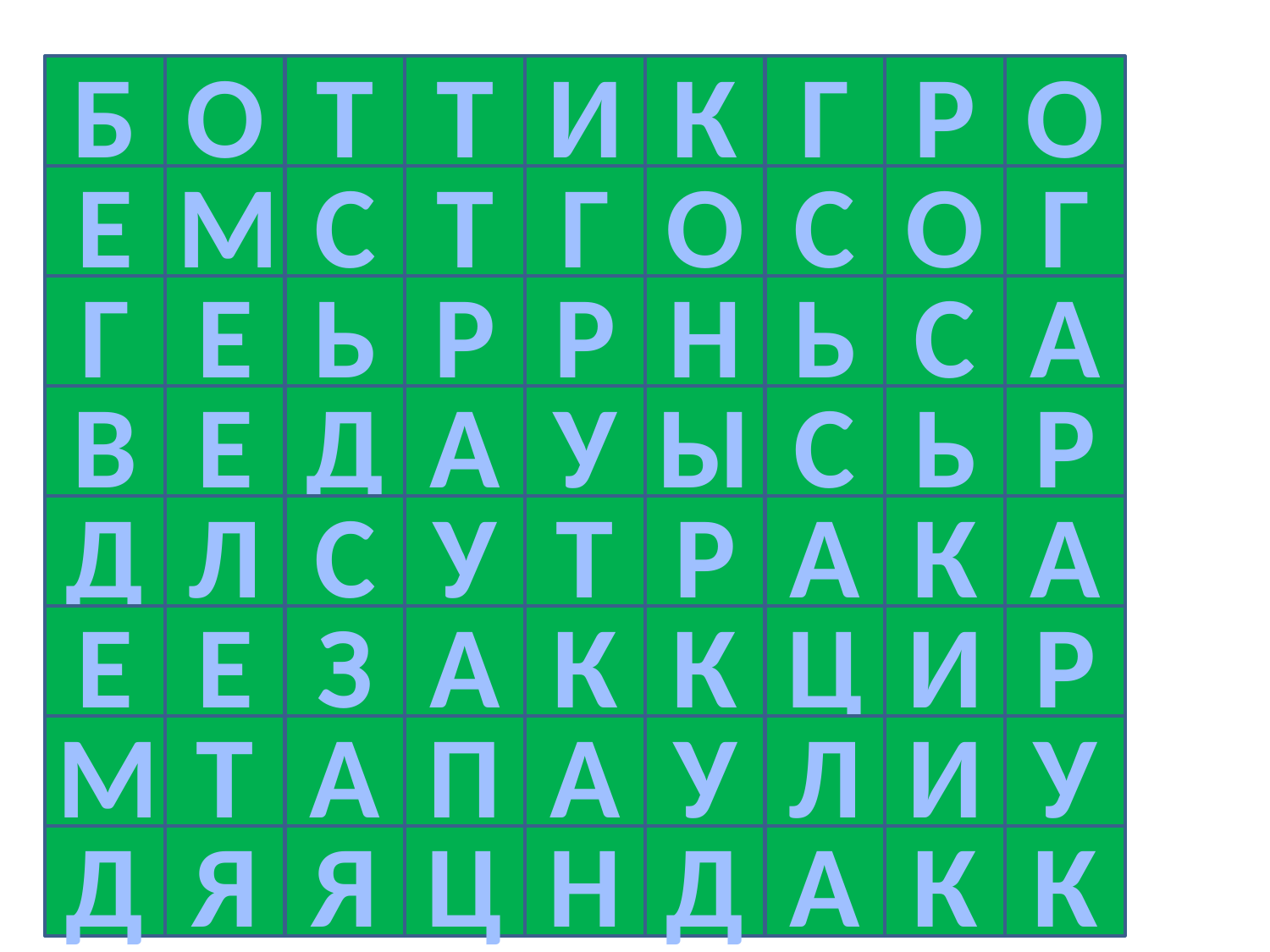

Б
О
Т
Т
И
К
Г
Р
О
Е
М
С
Т
Г
О
С
О
Г
Г
Е
Ь
Р
Р
Н
Ь
С
А
В
Е
Д
А
У
Ы
С
Ь
Р
Д
Л
С
У
Т
Р
А
К
А
Е
Е
З
А
К
К
Ц
И
Р
М
Т
А
П
А
У
Л
И
У
Д
Я
Я
Ц
Н
Д
А
К
К